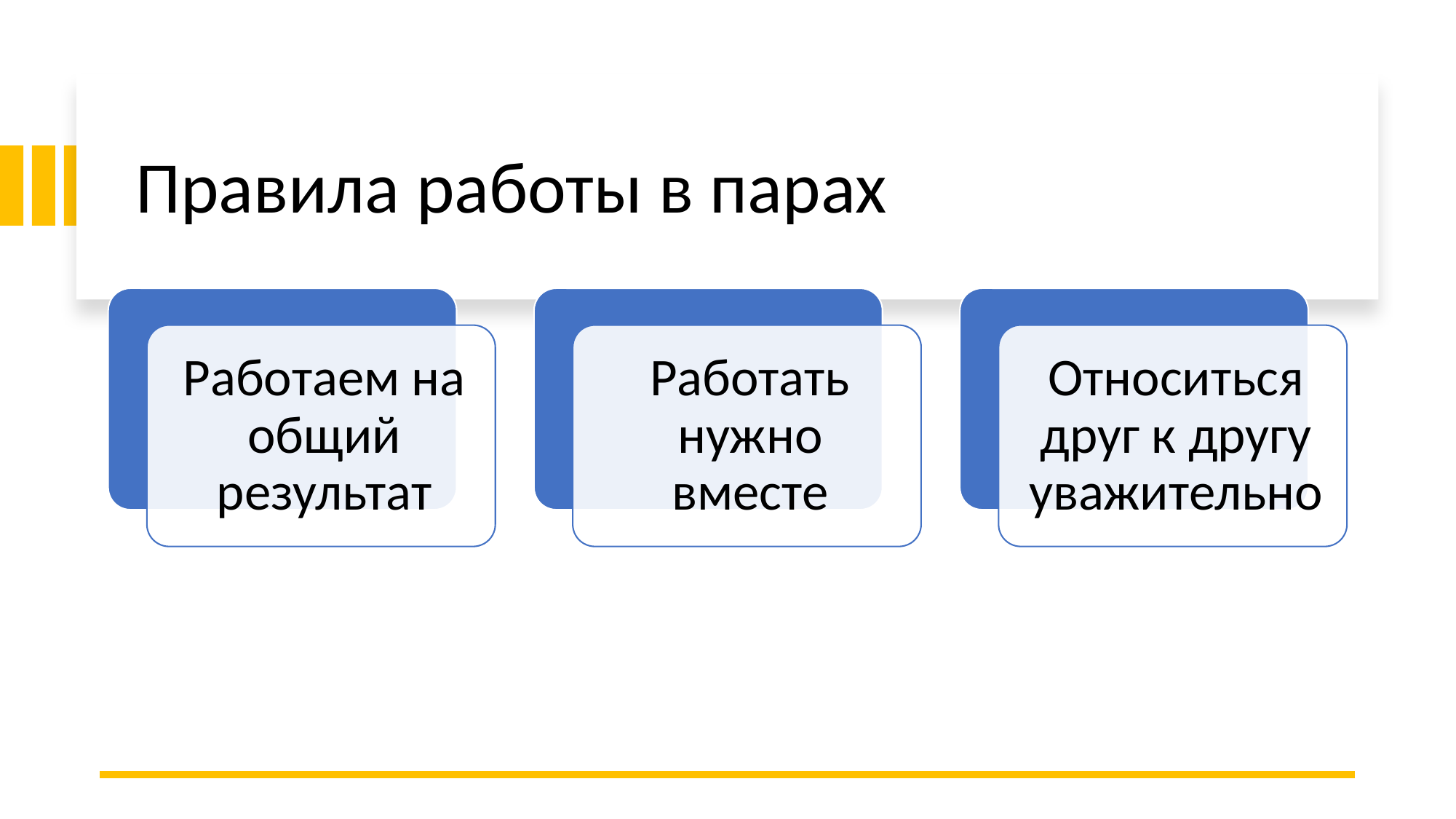

# Правила работы в парах

Работаем на общий результат
Работать нужно вместе
Относиться друг к другу уважительно